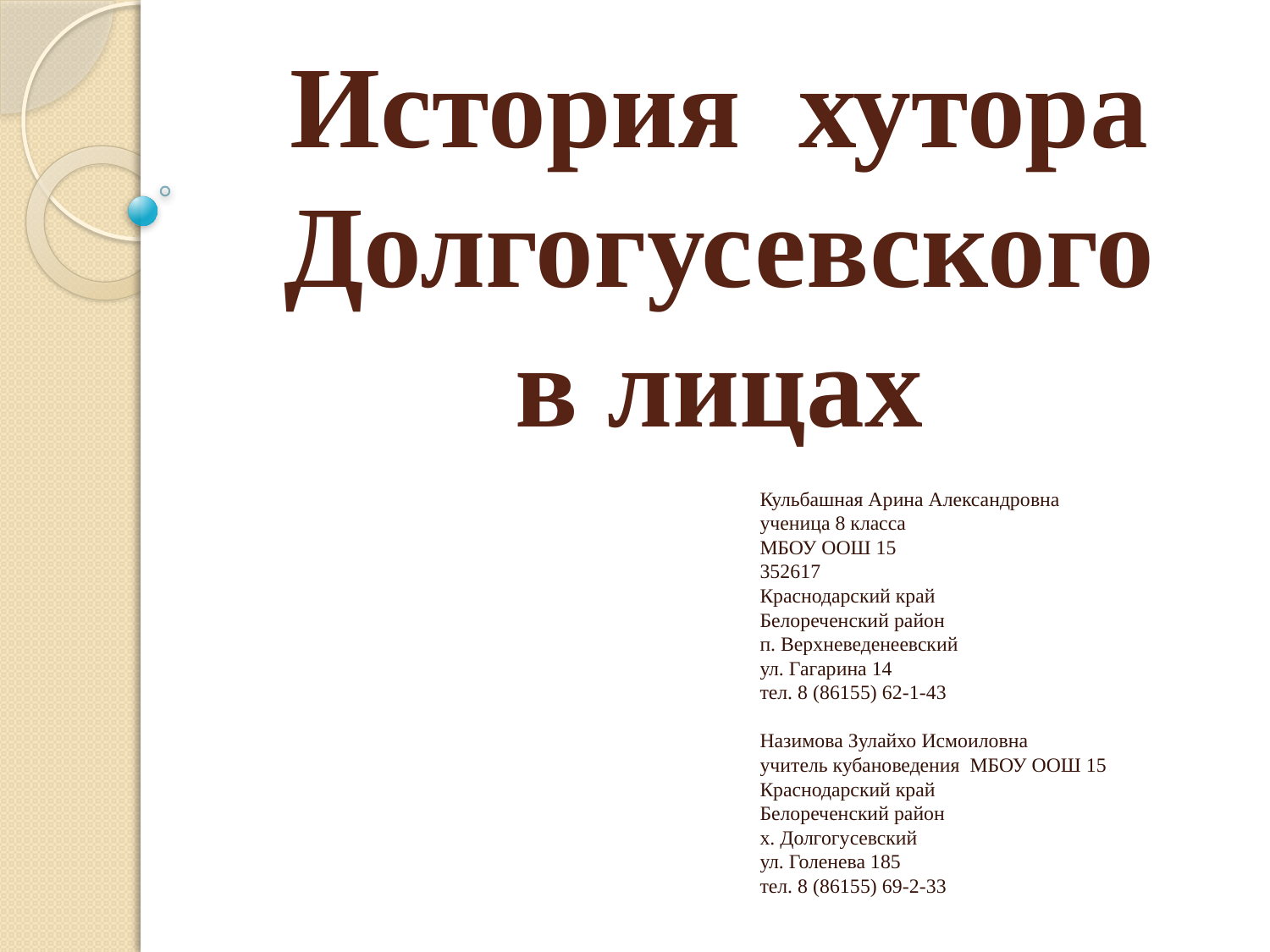

# История  хутора Долгогусевского в лицах
Кульбашная Арина Александровна
ученица 8 класса
МБОУ ООШ 15
352617
Краснодарский край
Белореченский район
п. Верхневеденеевский
ул. Гагарина 14
тел. 8 (86155) 62-1-43
 
Назимова Зулайхо Исмоиловна
учитель кубановедения  МБОУ ООШ 15
Краснодарский край
Белореченский район
х. Долгогусевский
ул. Голенева 185
тел. 8 (86155) 69-2-33